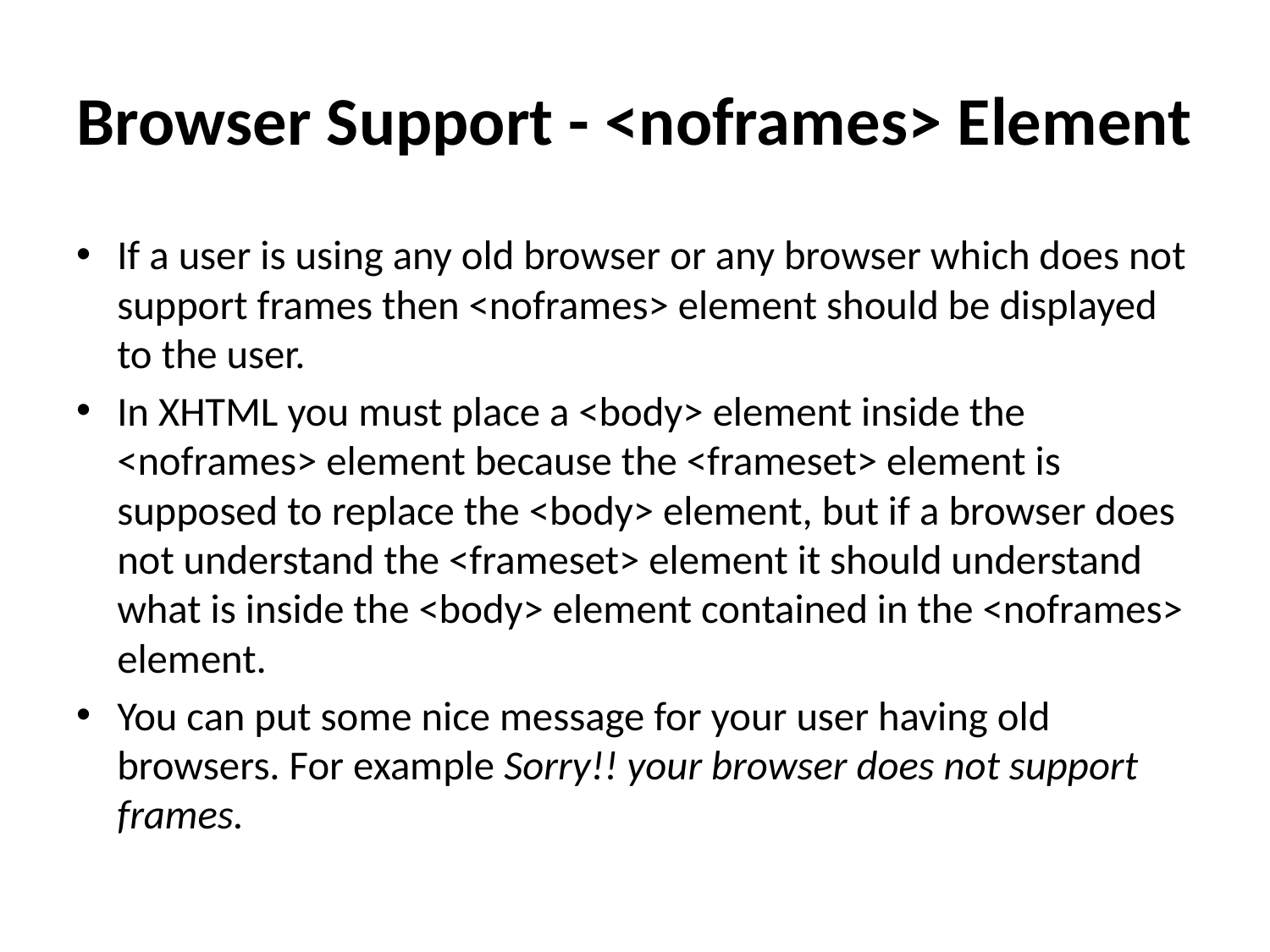

# Browser Support - <noframes> Element
If a user is using any old browser or any browser which does not support frames then <noframes> element should be displayed to the user.
In XHTML you must place a <body> element inside the <noframes> element because the <frameset> element is supposed to replace the <body> element, but if a browser does not understand the <frameset> element it should understand what is inside the <body> element contained in the <noframes> element.
You can put some nice message for your user having old browsers. For example Sorry!! your browser does not support frames.